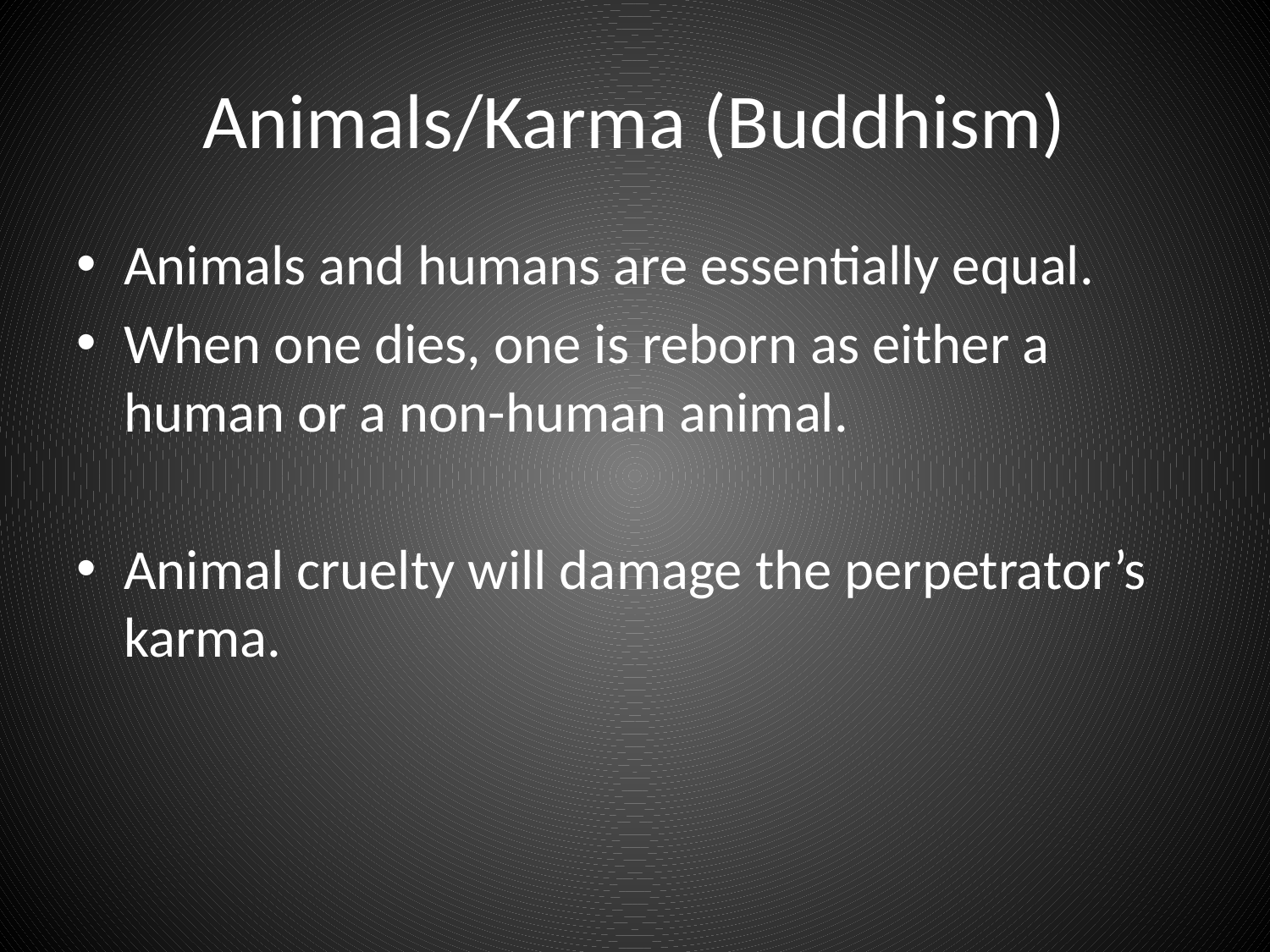

# Animals/Karma (Buddhism)
Animals and humans are essentially equal.
When one dies, one is reborn as either a human or a non-human animal.

Animal cruelty will damage the perpetrator’s karma.